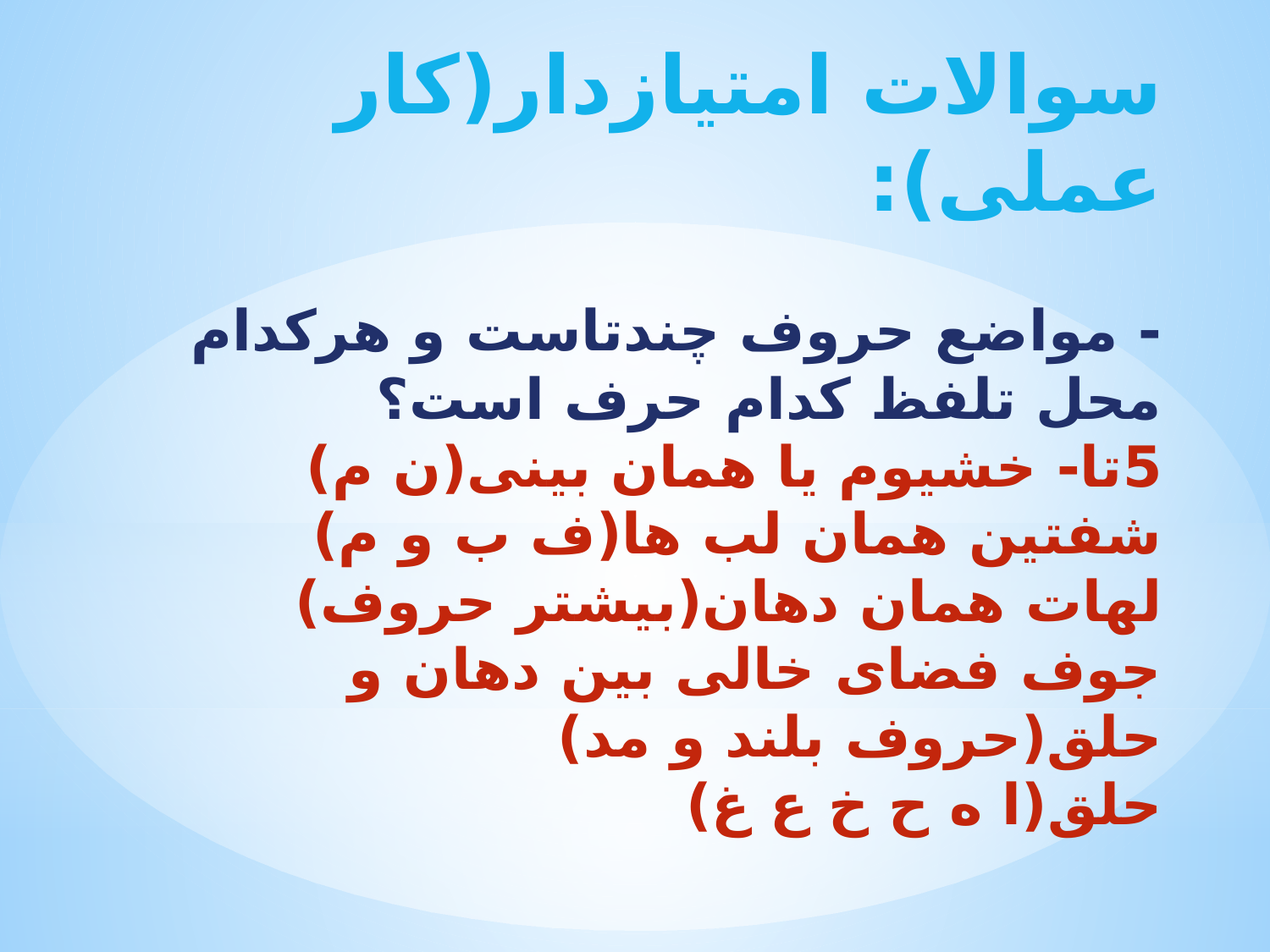

# سوالات امتیازدار(کار عملی): - مواضع حروف چندتاست و هرکدام محل تلفظ کدام حرف است؟ 5تا- خشیوم یا همان بینی(ن م) شفتین همان لب ها(ف ب و م) لهات همان دهان(بیشتر حروف) جوف فضای خالی بین دهان و حلق(حروف بلند و مد) حلق(ا ه ح خ ع غ)